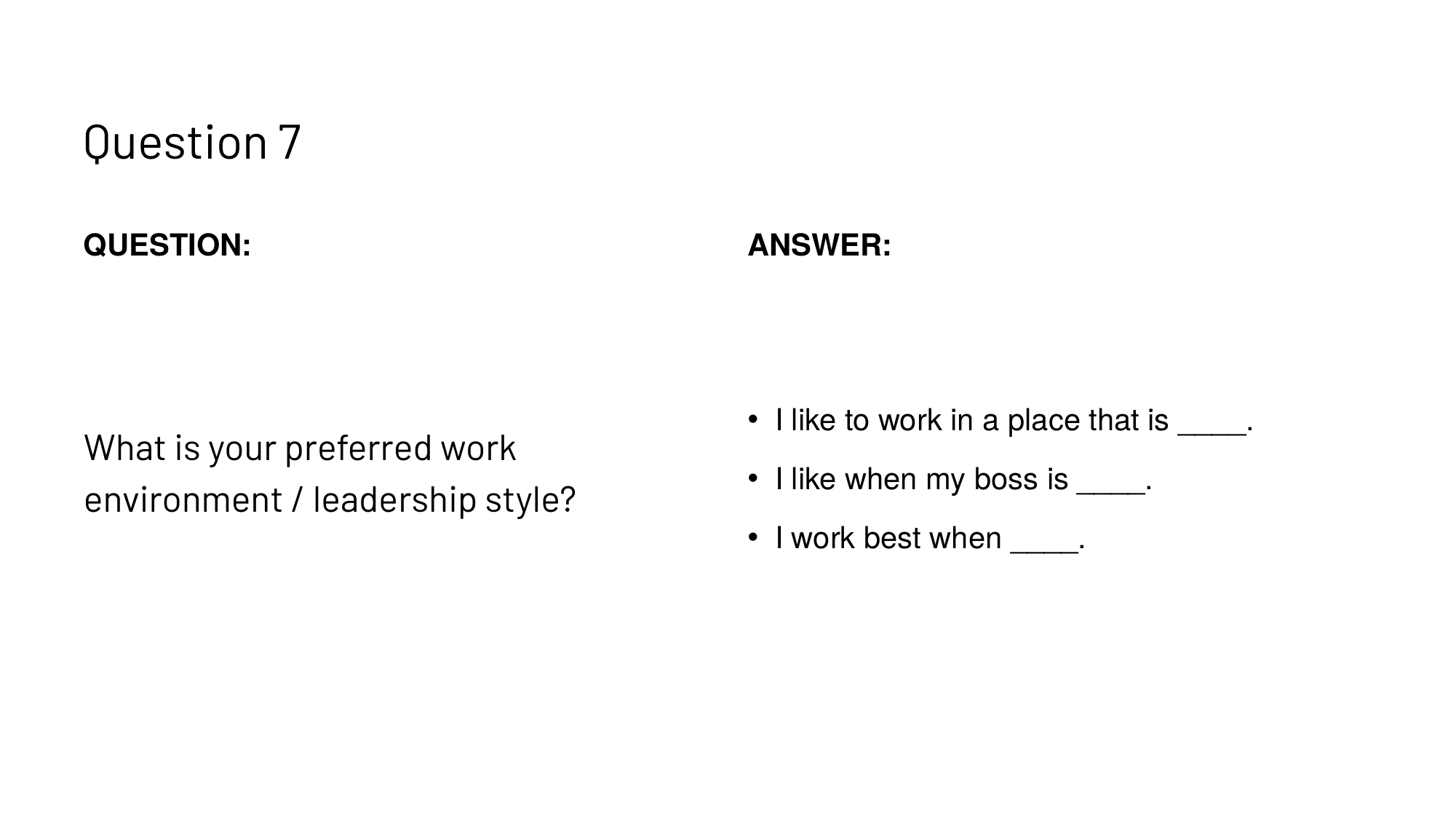

# Question 7
Question:
Answer:
I like to work in a place that is ____.
I like when my boss is ____.
I work best when ____.
What is your preferred work environment / leadership style?